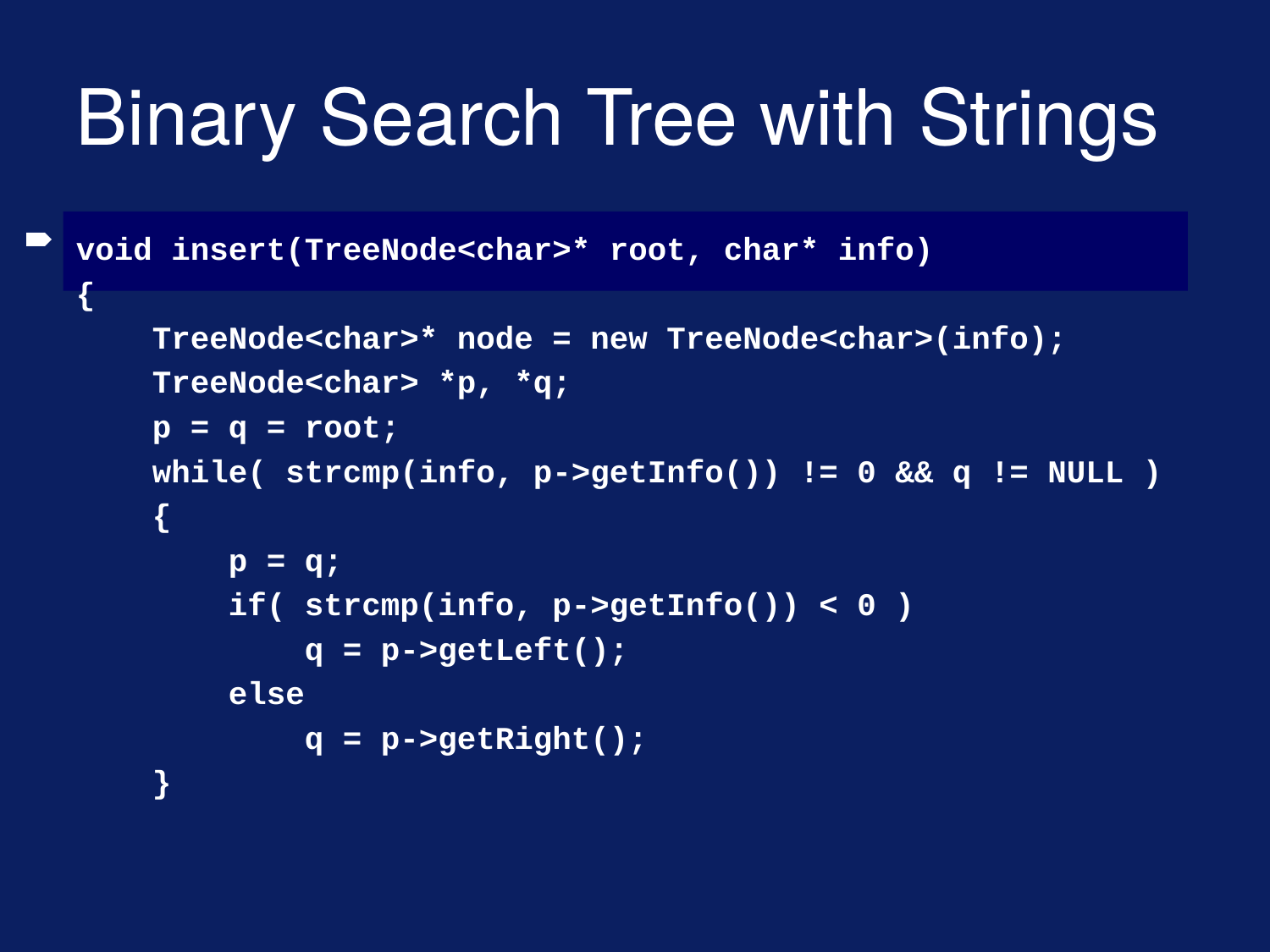

# Binary Search Tree with Strings

🠶
void insert(TreeNode<char>* root, char* info)
{
    TreeNode<char>* node = new TreeNode<char>(info);
    TreeNode<char> *p, *q;
    p = q = root;
    while( strcmp(info, p->getInfo()) != 0 && q != NULL )
    {
        p = q;
        if( strcmp(info, p->getInfo()) < 0 )
            q = p->getLeft();
        else
            q = p->getRight();
    }